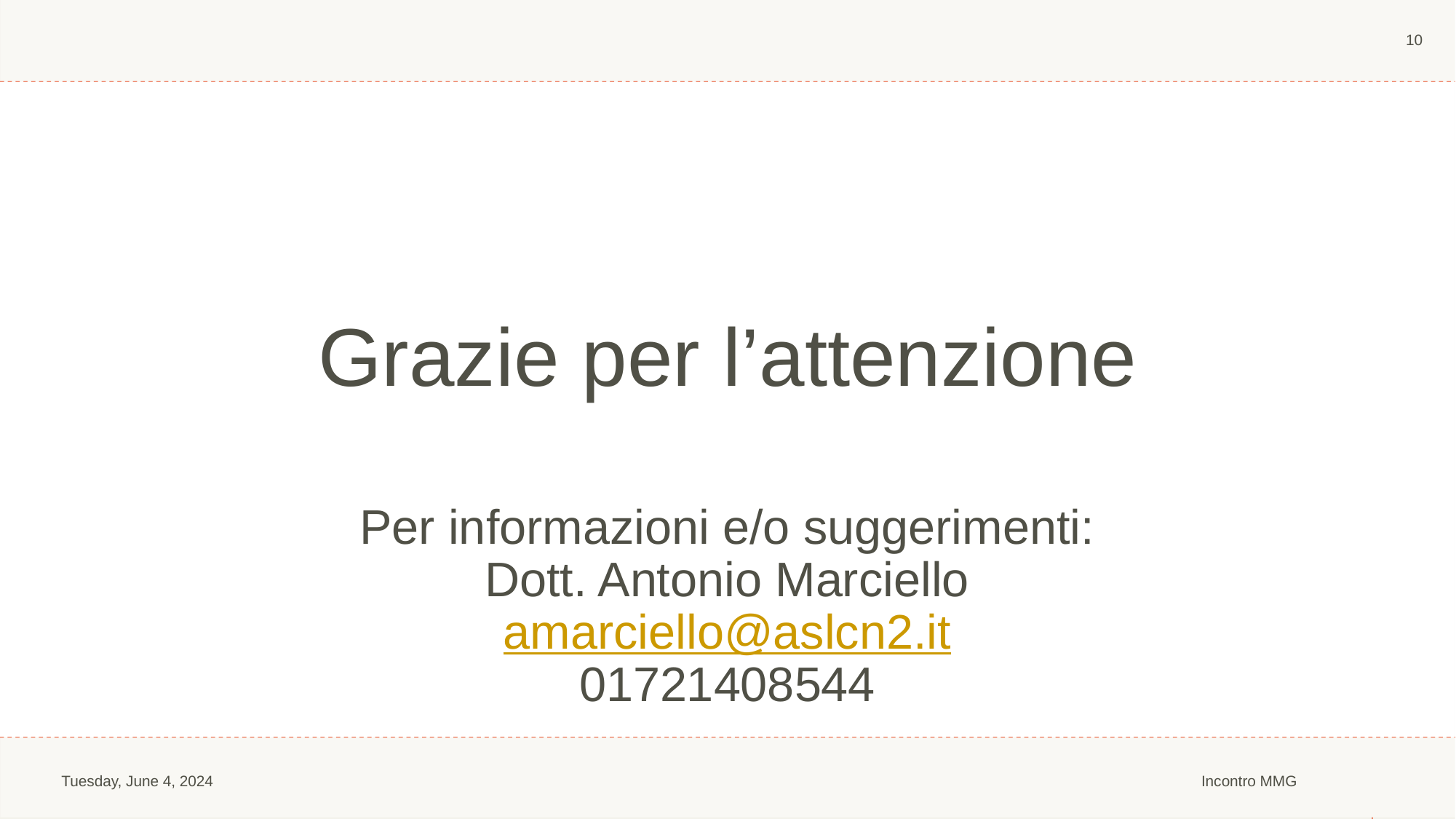

10

# Grazie per l’attenzione
Per informazioni e/o suggerimenti:
Dott. Antonio Marciello
amarciello@aslcn2.it
01721408544
Tuesday, June 4, 2024
Incontro MMG